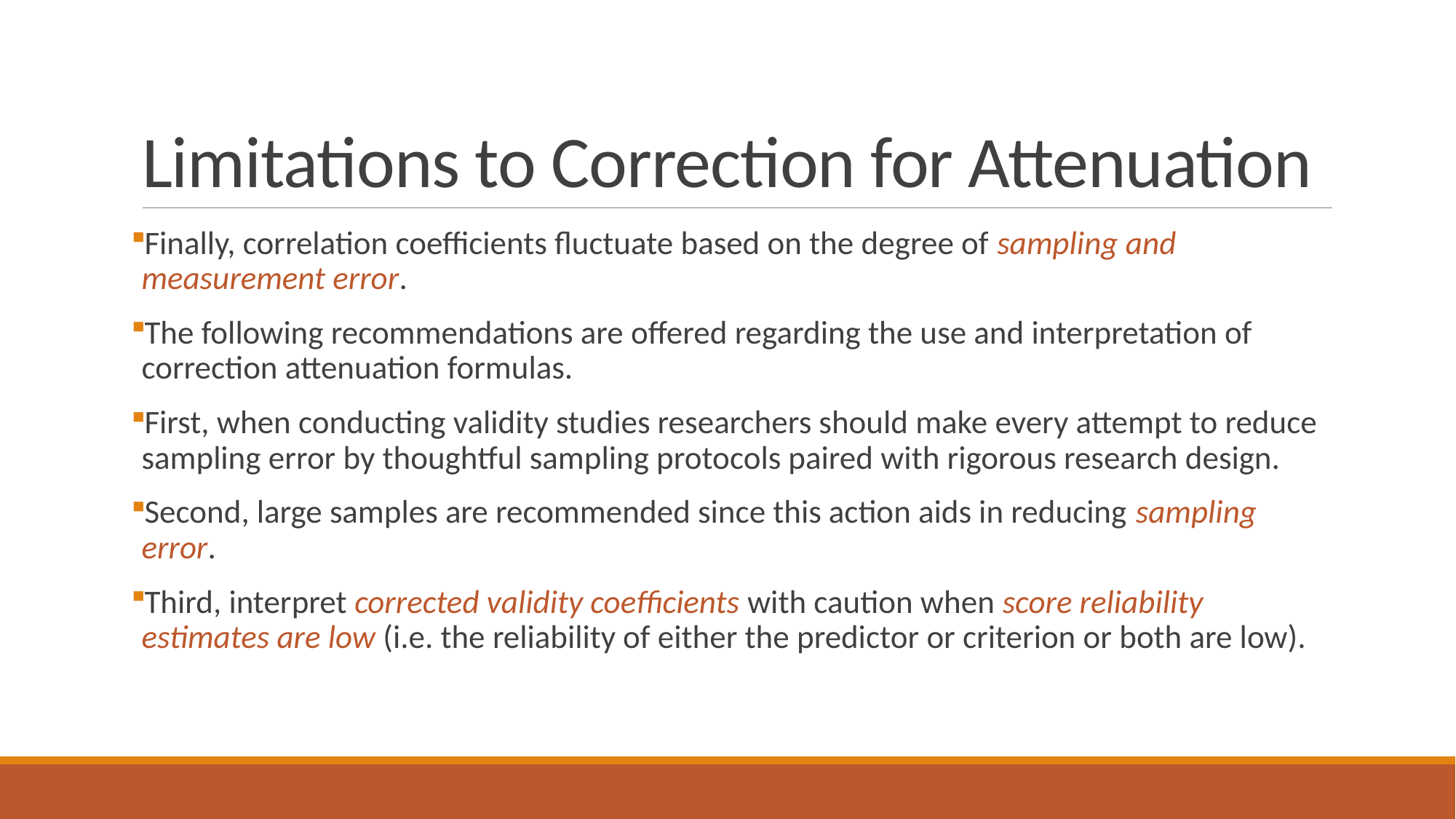

# Limitations to Correction for Attenuation
Finally, correlation coefficients fluctuate based on the degree of sampling and measurement error.
The following recommendations are offered regarding the use and interpretation of correction attenuation formulas.
First, when conducting validity studies researchers should make every attempt to reduce sampling error by thoughtful sampling protocols paired with rigorous research design.
Second, large samples are recommended since this action aids in reducing sampling error.
Third, interpret corrected validity coefficients with caution when score reliability estimates are low (i.e. the reliability of either the predictor or criterion or both are low).